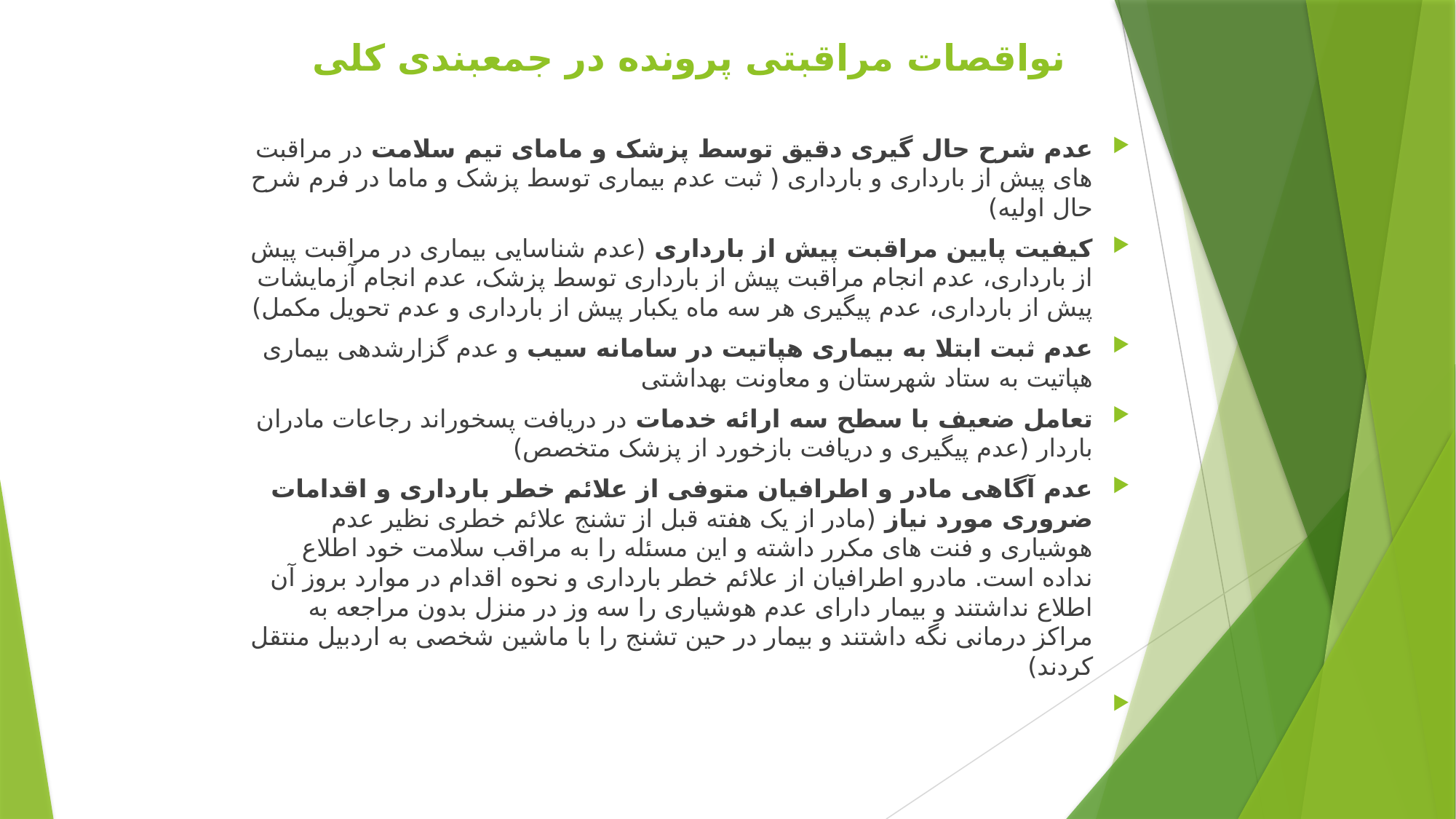

# نواقصات مراقبتی پرونده در جمعبندی کلی
عدم شرح حال گیری دقیق توسط پزشک و مامای تیم سلامت در مراقبت های پیش از بارداری و بارداری ( ثبت عدم بیماری توسط پزشک و ماما در فرم شرح حال اولیه)
کیفیت پایین مراقبت پیش از بارداری (عدم شناسایی بیماری در مراقبت پیش از بارداری، عدم انجام مراقبت پیش از بارداری توسط پزشک، عدم انجام آزمایشات پیش از بارداری، عدم پیگیری هر سه ماه یکبار پیش از بارداری و عدم تحویل مکمل)
عدم ثبت ابتلا به بیماری هپاتیت در سامانه سیب و عدم گزارشدهی بیماری هپاتیت به ستاد شهرستان و معاونت بهداشتی
تعامل ضعیف با سطح سه ارائه خدمات در دریافت پسخوراند رجاعات مادران باردار (عدم پیگیری و دریافت بازخورد از پزشک متخصص)
عدم آگاهی مادر و اطرافیان متوفی از علائم خطر بارداری و اقدامات ضروری مورد نیاز (مادر از یک هفته قبل از تشنج علائم خطری نظیر عدم هوشیاری و فنت های مکرر داشته و این مسئله را به مراقب سلامت خود اطلاع نداده است. مادرو اطرافیان از علائم خطر بارداری و نحوه اقدام در موارد بروز آن اطلاع نداشتند و بیمار دارای عدم هوشیاری را سه وز در منزل بدون مراجعه به مراکز درمانی نگه داشتند و بیمار در حین تشنج را با ماشین شخصی به اردبیل منتقل کردند)